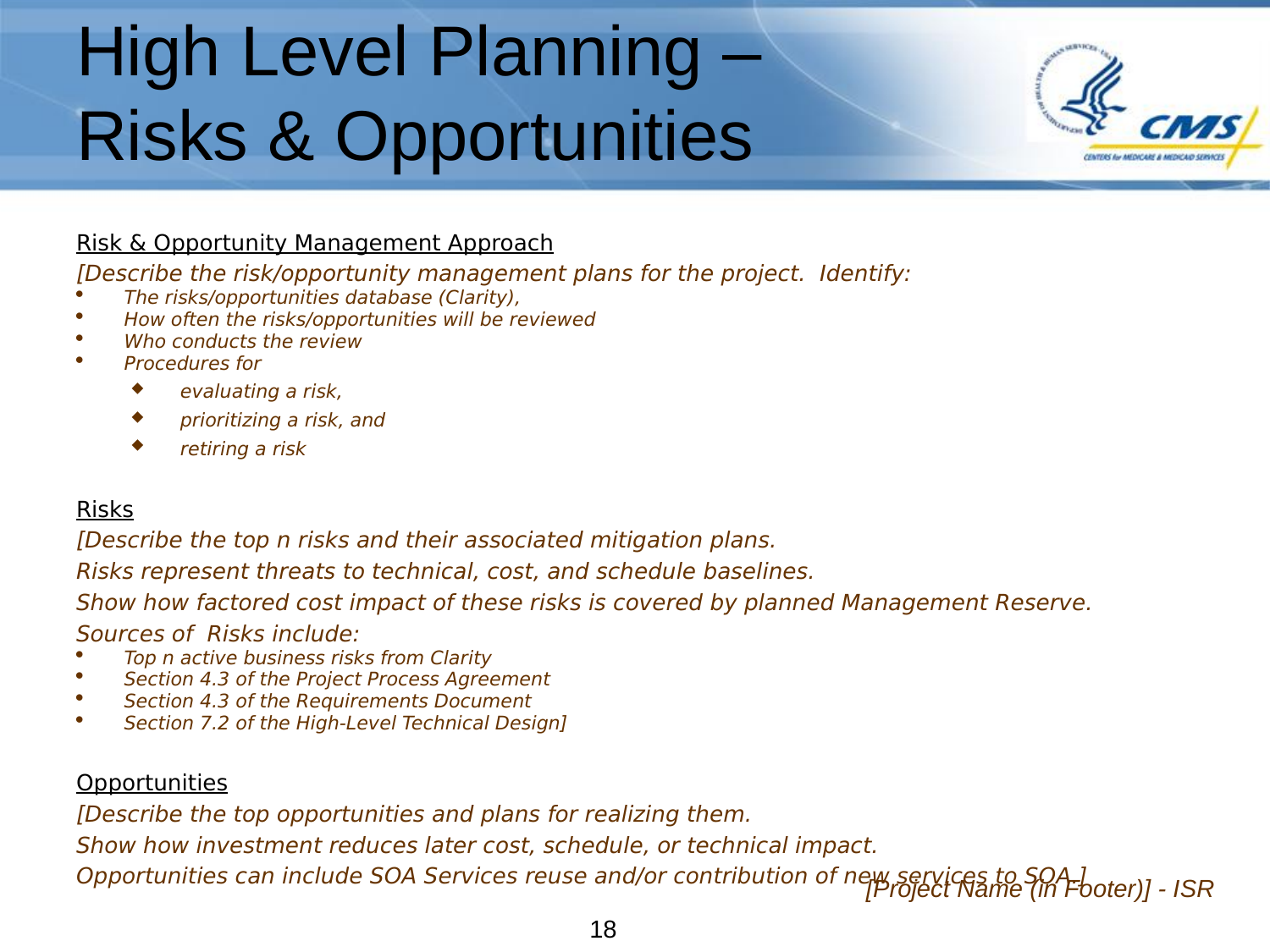

# High Level Planning – Risks & Opportunities
Risk & Opportunity Management Approach
[Describe the risk/opportunity management plans for the project.  Identify:
The risks/opportunities database (Clarity),
How often the risks/opportunities will be reviewed
Who conducts the review
Procedures for
evaluating a risk,
prioritizing a risk, and
retiring a risk

Risks
[Describe the top n risks and their associated mitigation plans.
Risks represent threats to technical, cost, and schedule baselines.
Show how factored cost impact of these risks is covered by planned Management Reserve.
Sources of  Risks include:
Top n active business risks from Clarity
Section 4.3 of the Project Process Agreement
Section 4.3 of the Requirements Document
Section 7.2 of the High-Level Technical Design]

Opportunities
[Describe the top opportunities and plans for realizing them.
Show how investment reduces later cost, schedule, or technical impact.
Opportunities can include SOA Services reuse and/or contribution of new services to SOA.]
[Project Name (in Footer)] - ISR
18